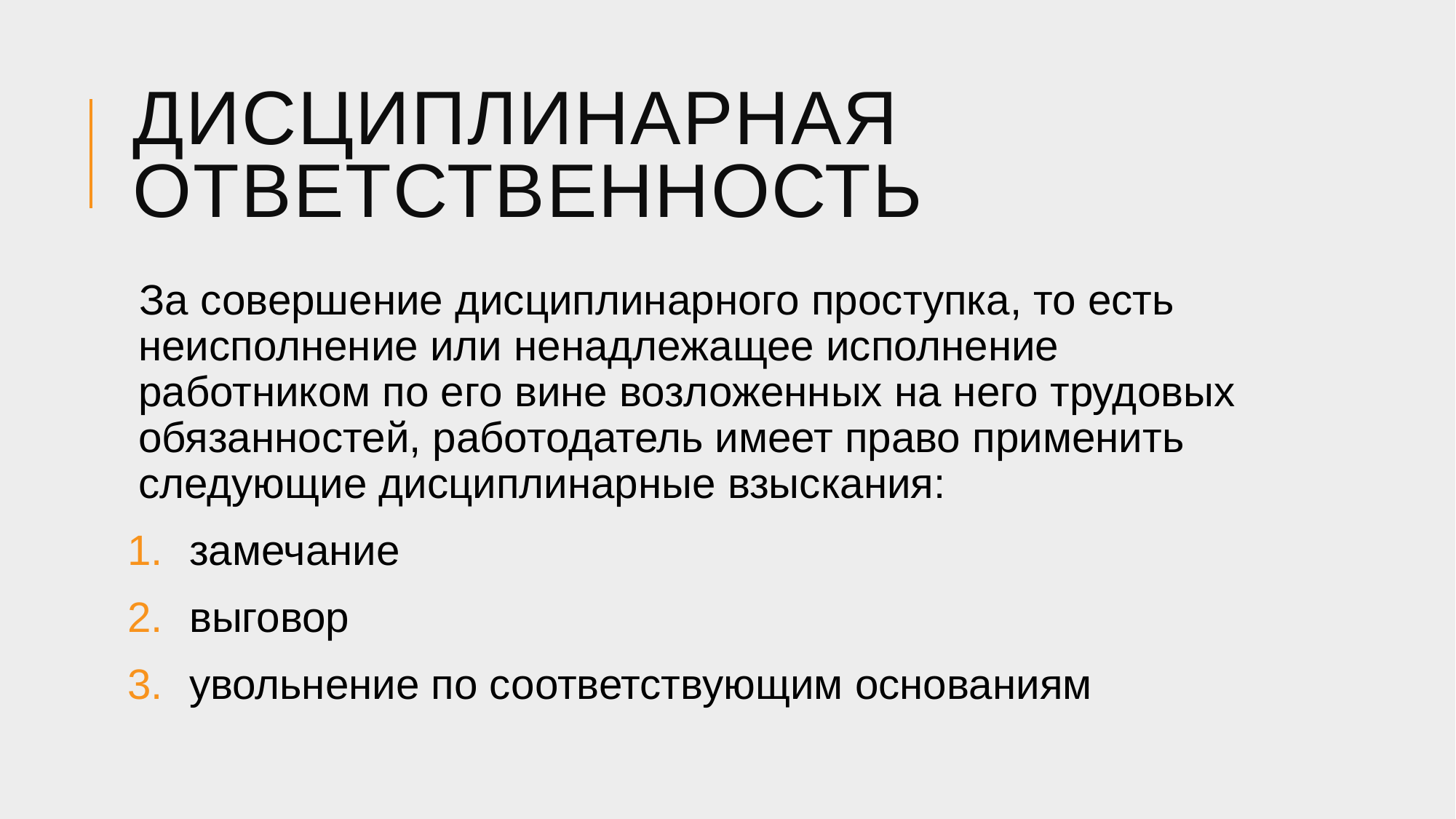

# Дисциплинарная ответственность
За совершение дисциплинарного проступка, то есть неисполнение или ненадлежащее исполнение работником по его вине возложенных на него трудовых обязанностей, работодатель имеет право применить следующие дисциплинарные взыскания:
замечание
выговор
увольнение по соответствующим основаниям